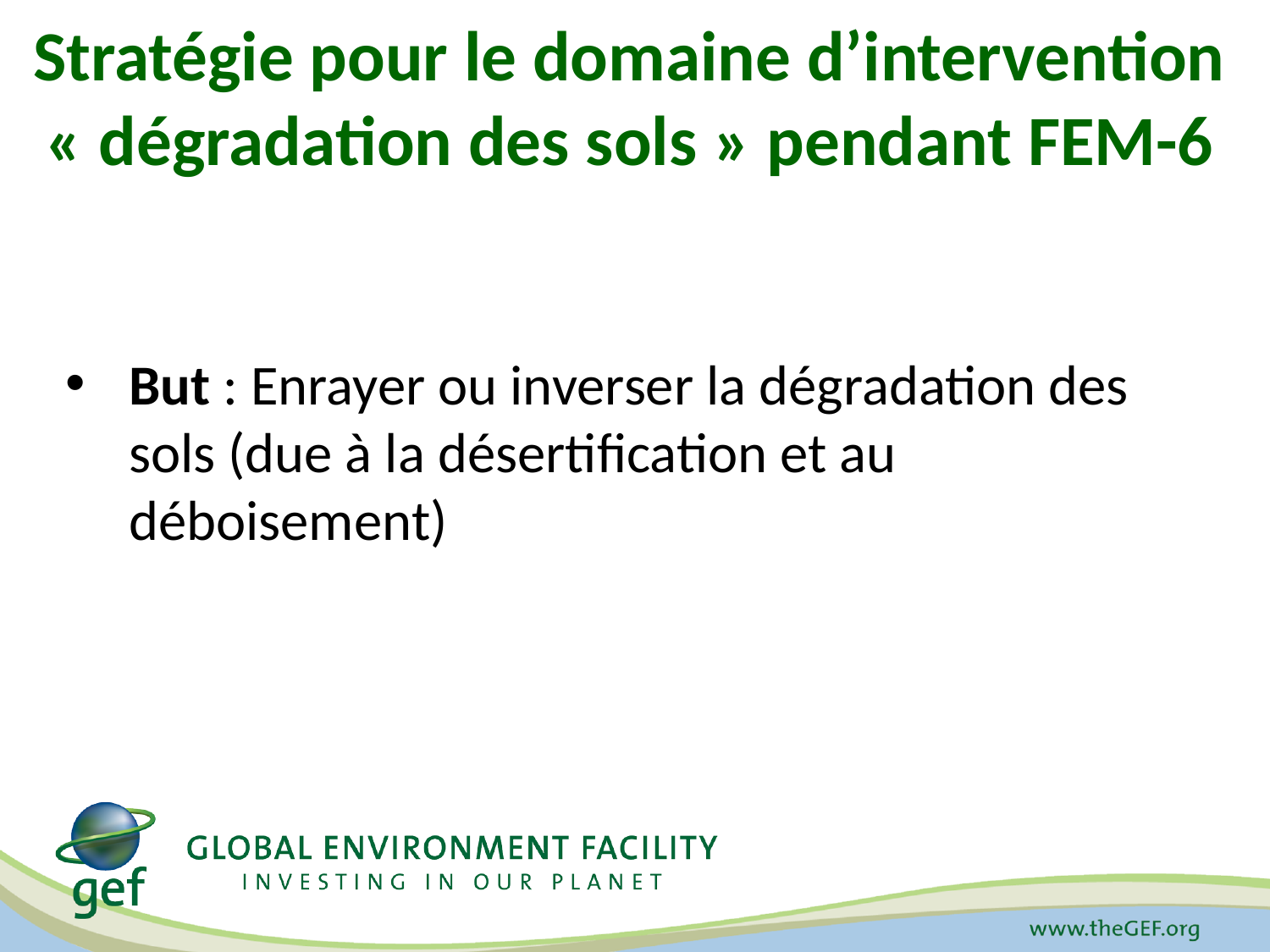

# Stratégie pour le domaine d’intervention « dégradation des sols » pendant FEM-6

But : Enrayer ou inverser la dégradation des sols (due à la désertification et au déboisement)